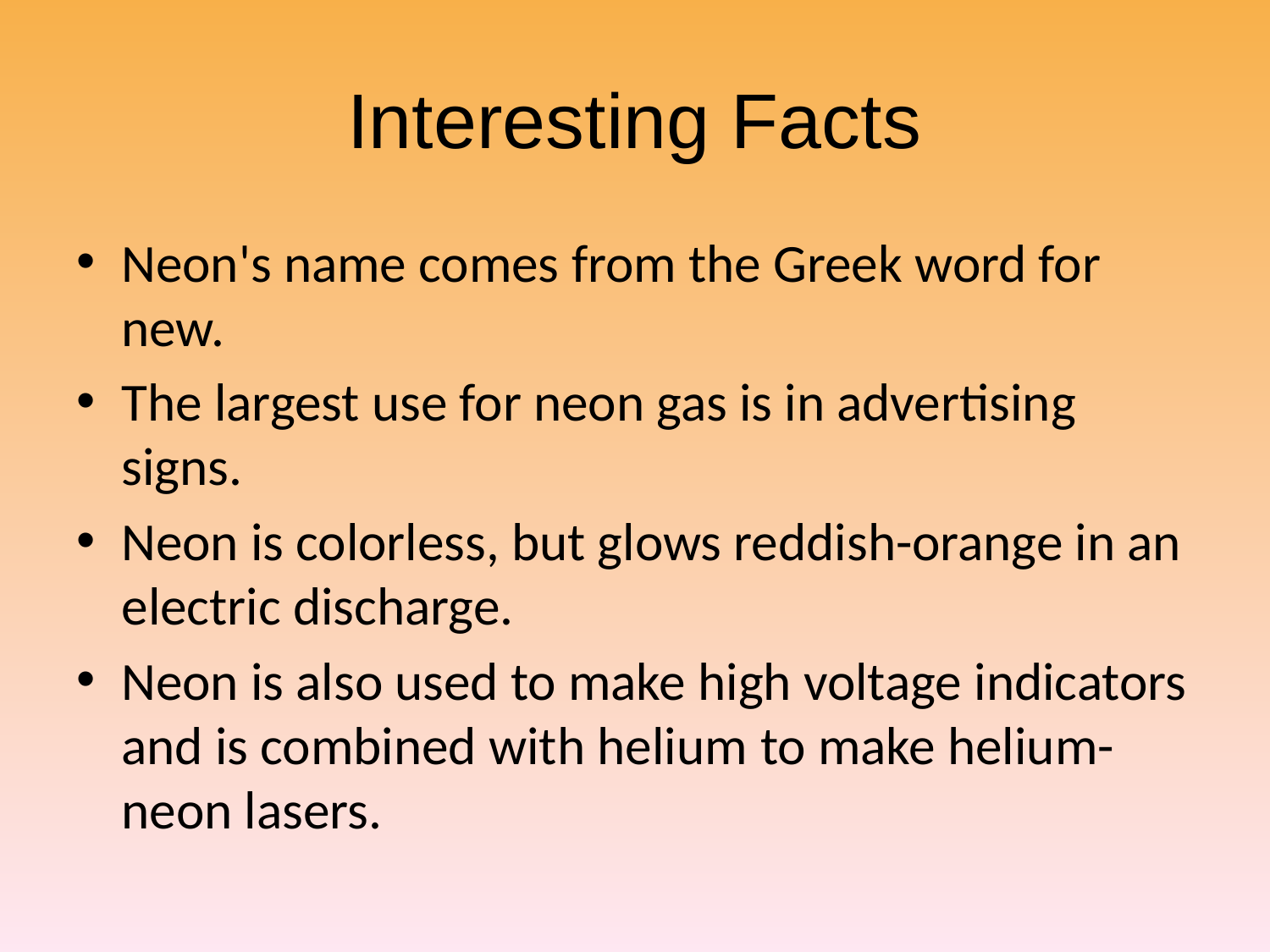

# Interesting Facts
Neon's name comes from the Greek word for new.
The largest use for neon gas is in advertising signs.
Neon is colorless, but glows reddish-orange in an electric discharge.
Neon is also used to make high voltage indicators and is combined with helium to make helium-neon lasers.